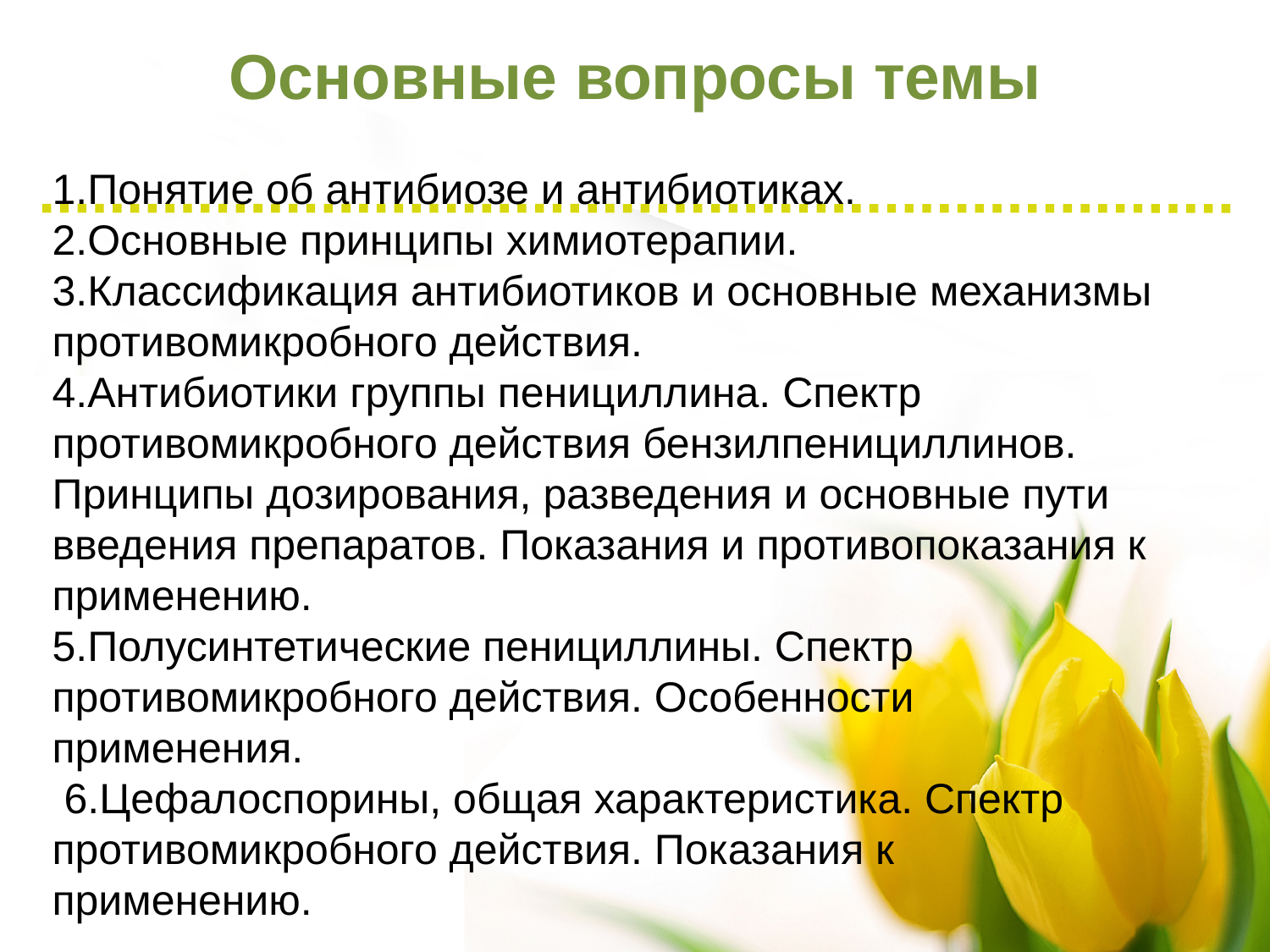

Основные вопросы темы
1.Понятие об антибиозе и антибиотиках.
2.Основные принципы химиотерапии.
3.Классификация антибиотиков и основные механизмы противомикробного действия.
4.Антибиотики группы пенициллина. Спектр противомикробного действия бензилпенициллинов. Принципы дозирования, разведения и основные пути введения препаратов. Показания и противопоказания к применению.
5.Полусинтетические пенициллины. Спектр противомикробного действия. Особенности применения.
 6.Цефалоспорины, общая характеристика. Спектр противомикробного действия. Показания к применению.